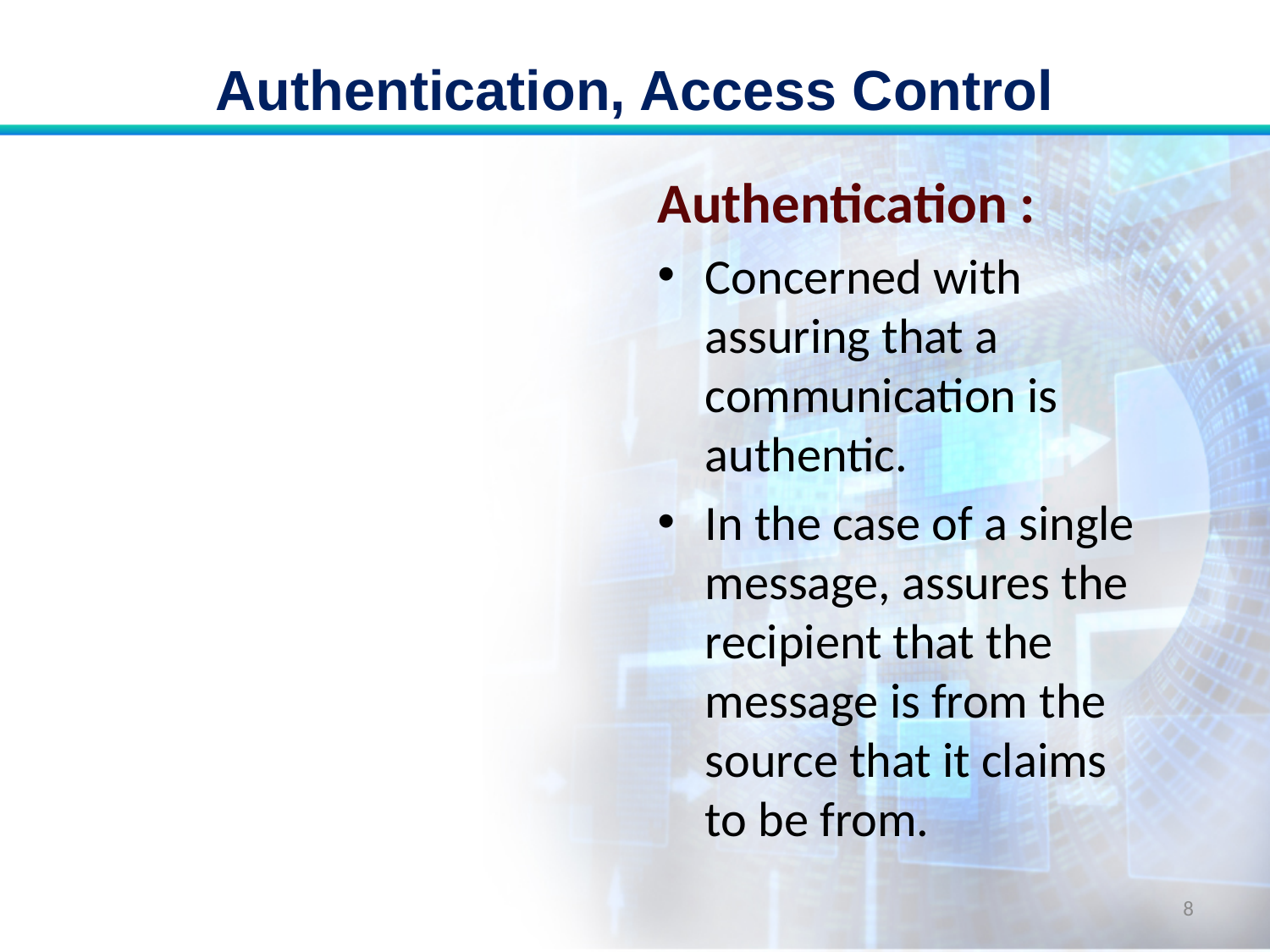

# Authentication, Access Control
Authentication :
Concerned with assuring that a communication is authentic.
In the case of a single message, assures the recipient that the message is from the source that it claims to be from.

8